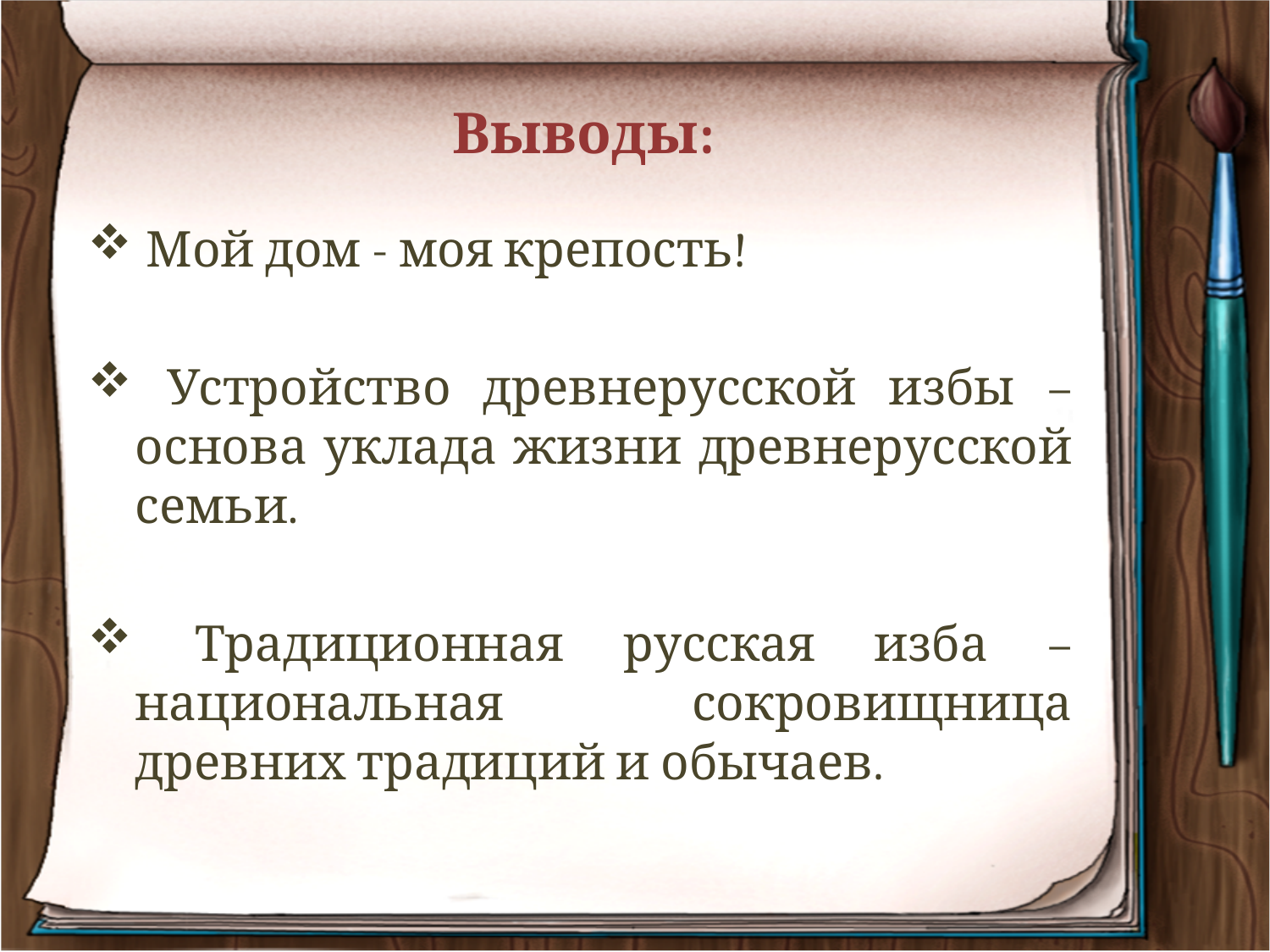

# Выводы:
 Мой дом - моя крепость!

 Устройство древнерусской избы – основа уклада жизни древнерусской семьи.

 Традиционная русская изба – национальная сокровищница древних традиций и обычаев.